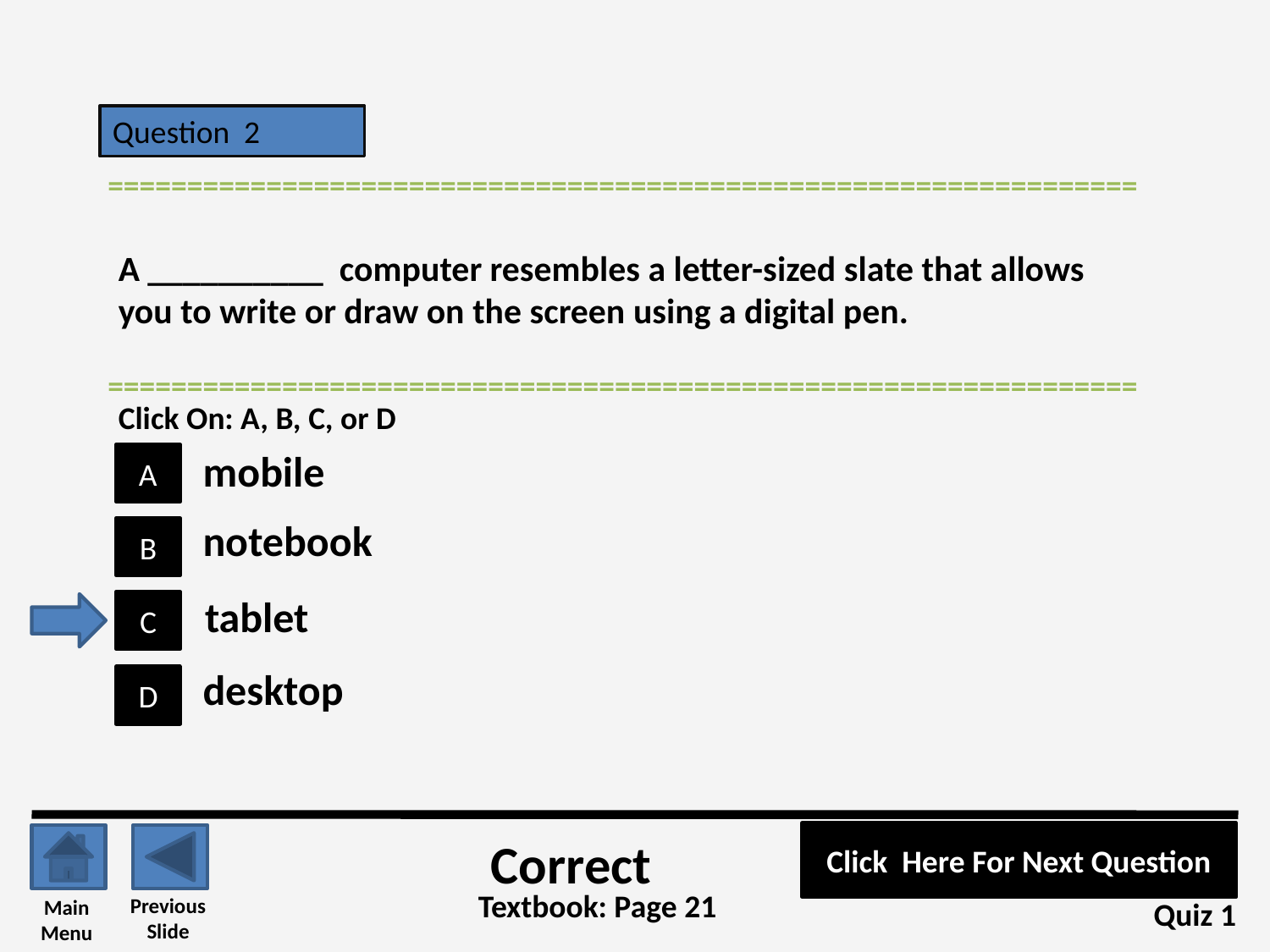

Question  2
=================================================================
A __________  computer resembles a letter-sized slate that allows you to write or draw on the screen using a digital pen.
=================================================================
Click On: A, B, C, or D

mobile
A

notebook
B
tablet
C

desktop
D
Click  Here For Next Question

Correct
Textbook: Page 21
Previous
Slide
Main
Menu
Quiz 1